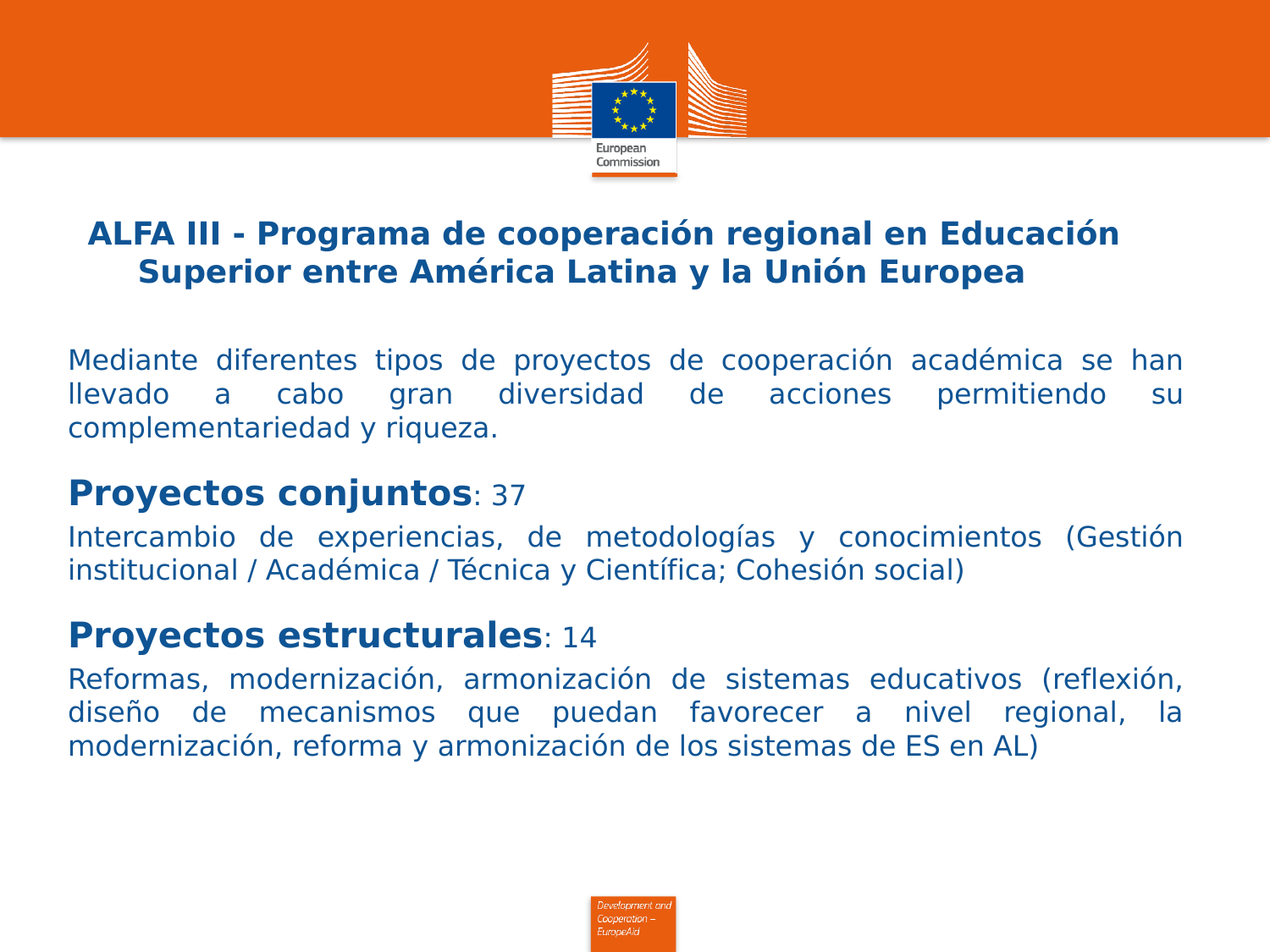

# ALFA III - Programa de cooperación regional en Educación Superior entre América Latina y la Unión Europea
Mediante diferentes tipos de proyectos de cooperación académica se han llevado a cabo gran diversidad de acciones permitiendo su complementariedad y riqueza.

Proyectos conjuntos: 37
Intercambio de experiencias, de metodologías y conocimientos (Gestión institucional / Académica / Técnica y Científica; Cohesión social)

Proyectos estructurales: 14
Reformas, modernización, armonización de sistemas educativos (reflexión, diseño de mecanismos que puedan favorecer a nivel regional, la modernización, reforma y armonización de los sistemas de ES en AL)